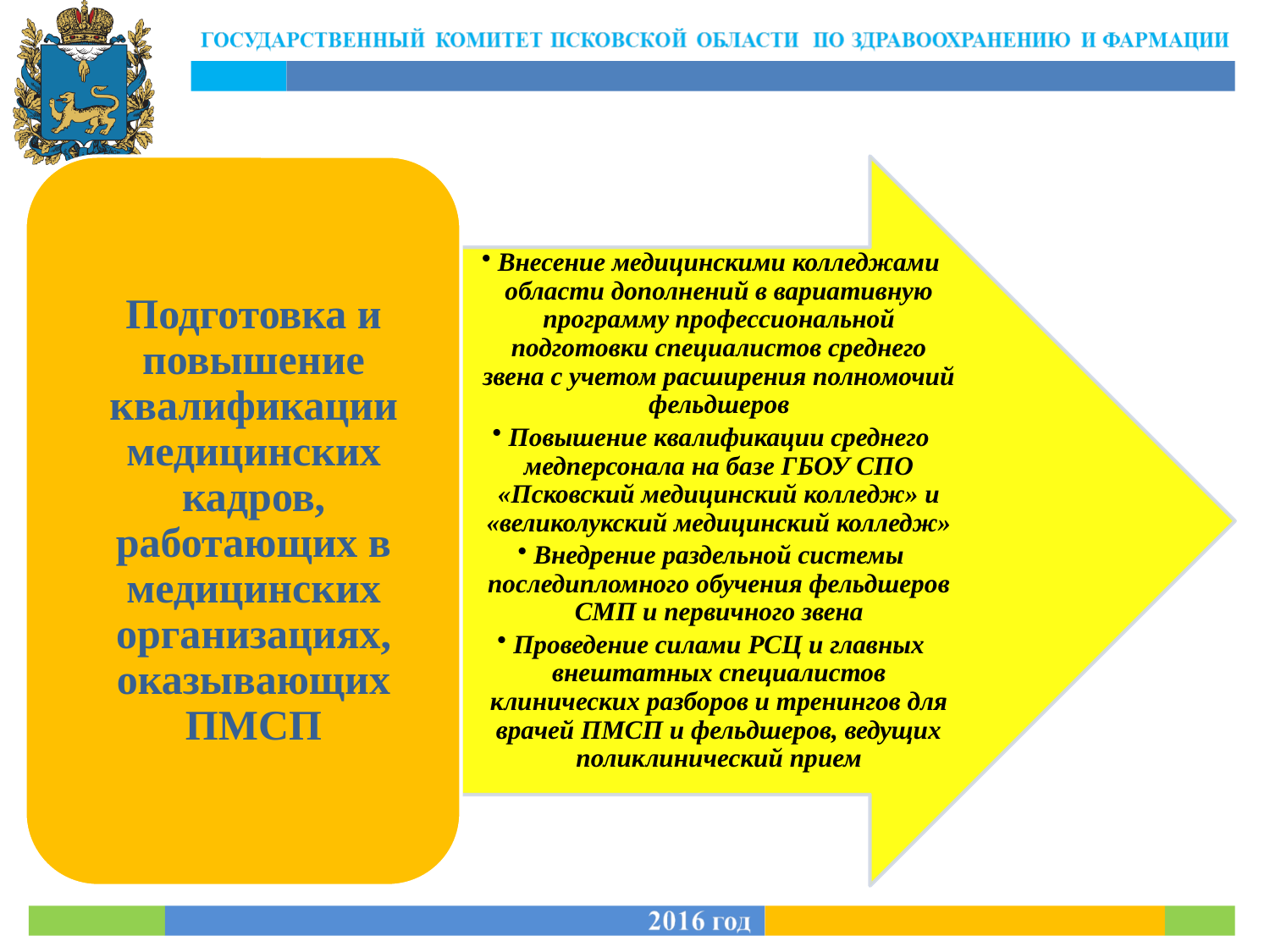

Внесение медицинскими колледжами области дополнений в вариативную программу профессиональной подготовки специалистов среднего звена с учетом расширения полномочий фельдшеров
Повышение квалификации среднего медперсонала на базе ГБОУ СПО «Псковский медицинский колледж» и «великолукский медицинский колледж»
Внедрение раздельной системы последипломного обучения фельдшеров СМП и первичного звена
Проведение силами РСЦ и главных внештатных специалистов клинических разборов и тренингов для врачей ПМСП и фельдшеров, ведущих поликлинический прием
Подготовка и повышение квалификации медицинских кадров, работающих в медицинских организациях, оказывающих ПМСП